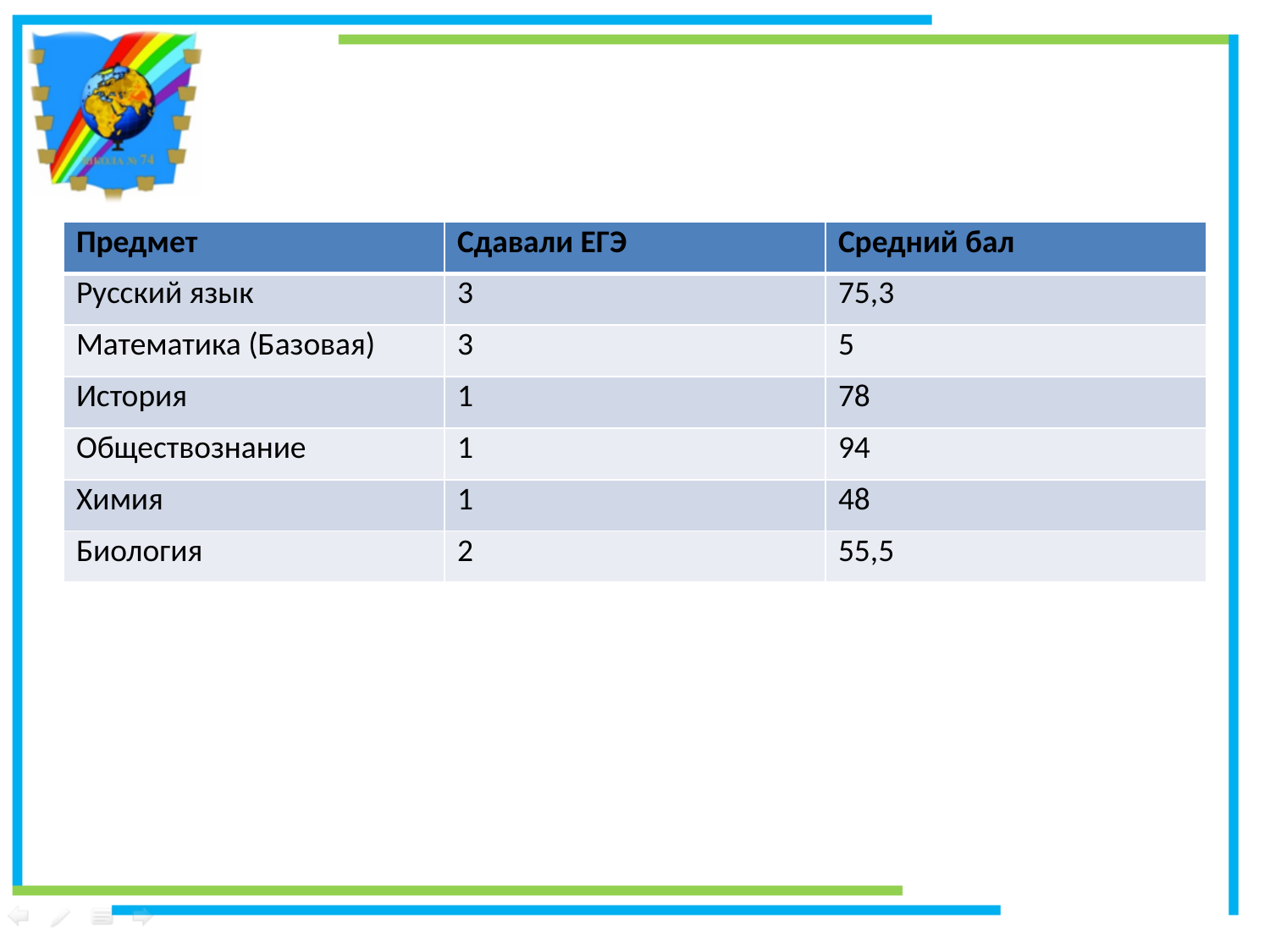

#
| Предмет | Сдавали ЕГЭ | Средний бал |
| --- | --- | --- |
| Русский язык | 3 | 75,3 |
| Математика (Базовая) | 3 | 5 |
| История | 1 | 78 |
| Обществознание | 1 | 94 |
| Химия | 1 | 48 |
| Биология | 2 | 55,5 |